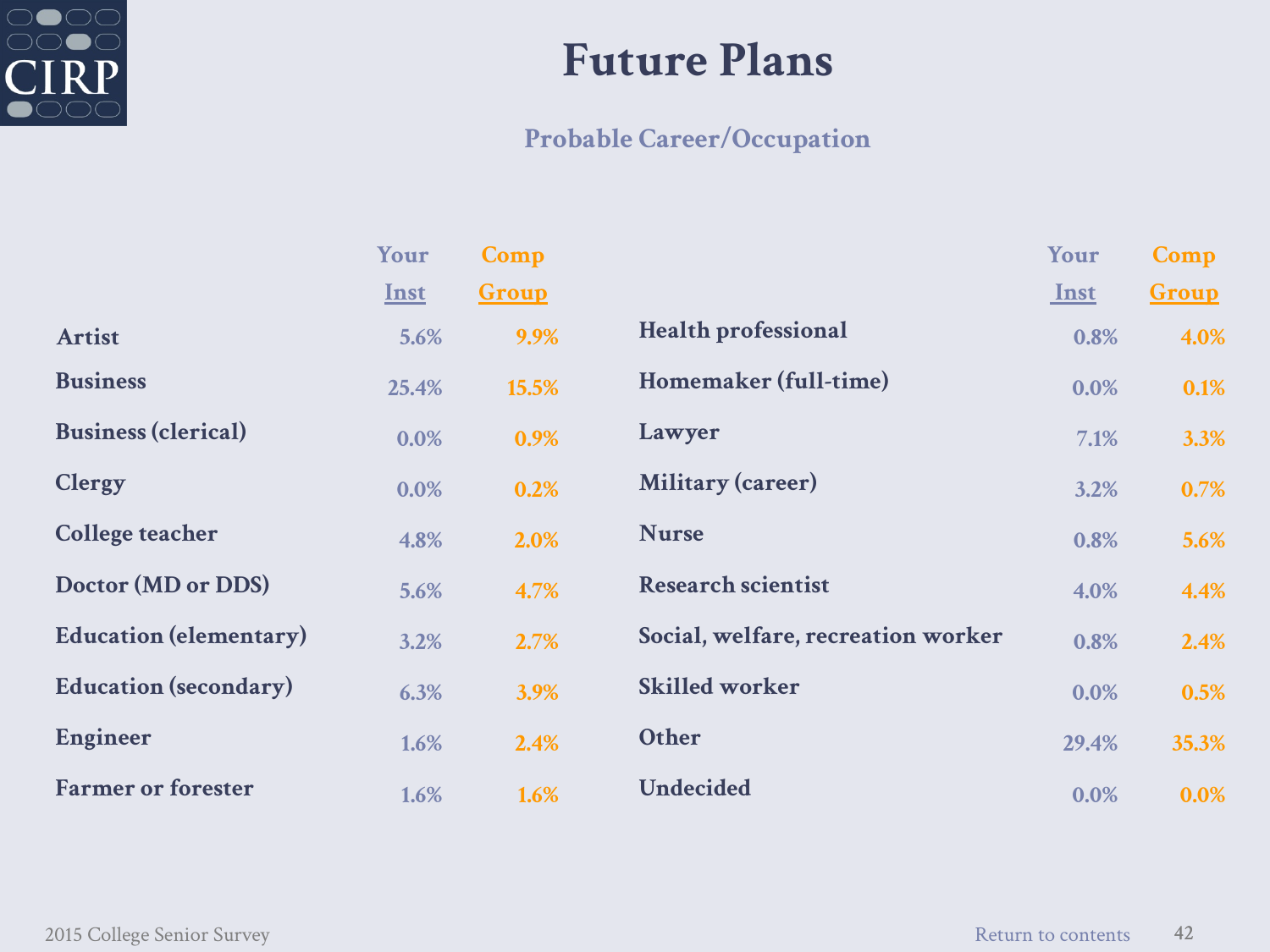

Future Plans
Probable Career/Occupation
|  | Your Inst | Comp Group |  |  | Your Inst | Comp Group |
| --- | --- | --- | --- | --- | --- | --- |
| Artist | 5.6% | 9.9% |  | Health professional | 0.8% | 4.0% |
| Business | 25.4% | 15.5% |  | Homemaker (full-time) | 0.0% | 0.1% |
| Business (clerical) | 0.0% | 0.9% |  | Lawyer | 7.1% | 3.3% |
| Clergy | 0.0% | 0.2% |  | Military (career) | 3.2% | 0.7% |
| College teacher | 4.8% | 2.0% |  | Nurse | 0.8% | 5.6% |
| Doctor (MD or DDS) | 5.6% | 4.7% |  | Research scientist | 4.0% | 4.4% |
| Education (elementary) | 3.2% | 2.7% |  | Social, welfare, recreation worker | 0.8% | 2.4% |
| Education (secondary) | 6.3% | 3.9% |  | Skilled worker | 0.0% | 0.5% |
| Engineer | 1.6% | 2.4% |  | Other | 29.4% | 35.3% |
| Farmer or forester | 1.6% | 1.6% |  | Undecided | 0.0% | 0.0% |
2015 College Senior Survey
42
42